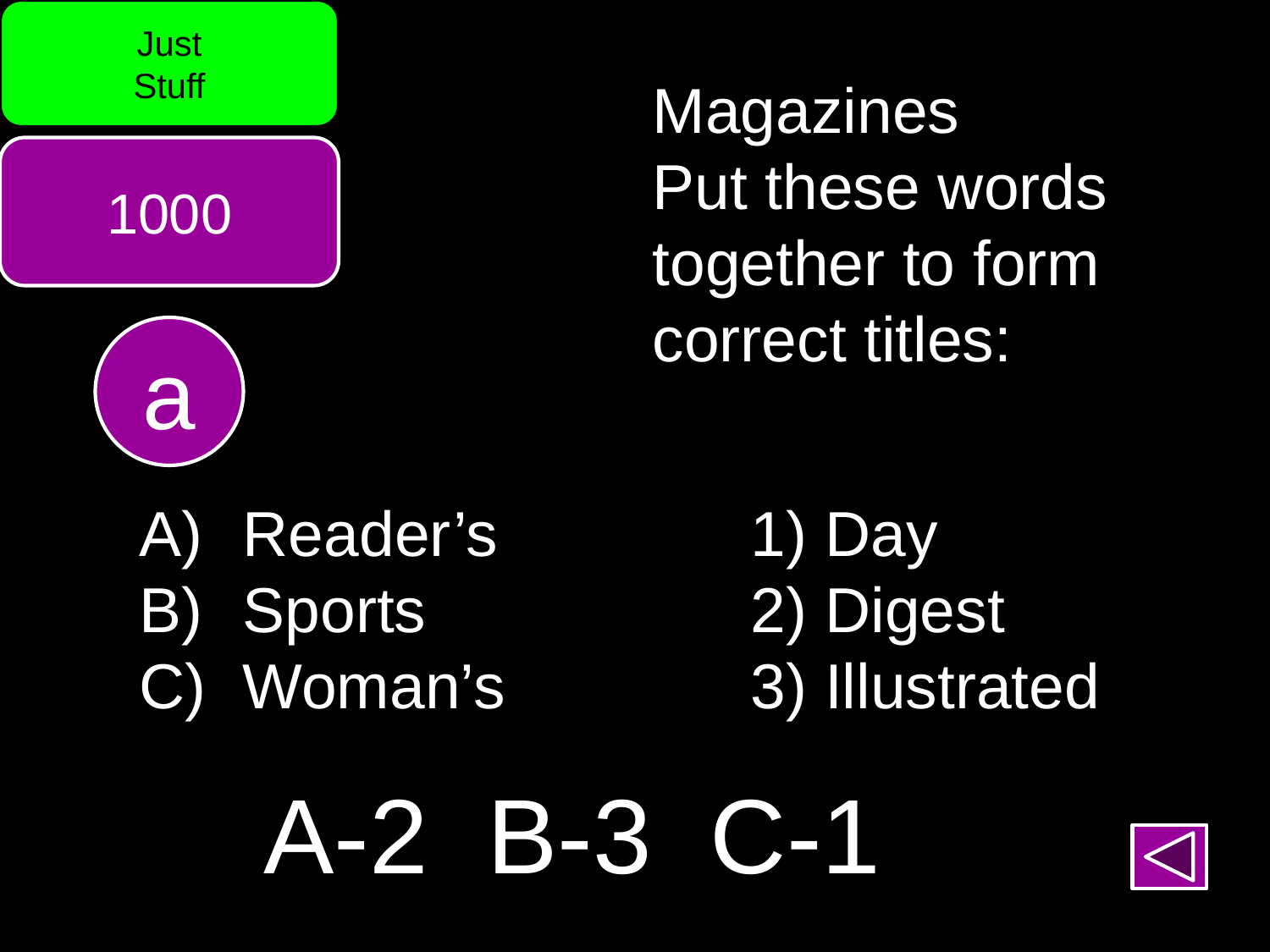

Just
Stuff
Magazines
Put these words
together to form
correct titles:
1000
a
Reader’s		1) Day
Sports			2) Digest
Woman’s		3) Illustrated
A-2  B-3  C-1